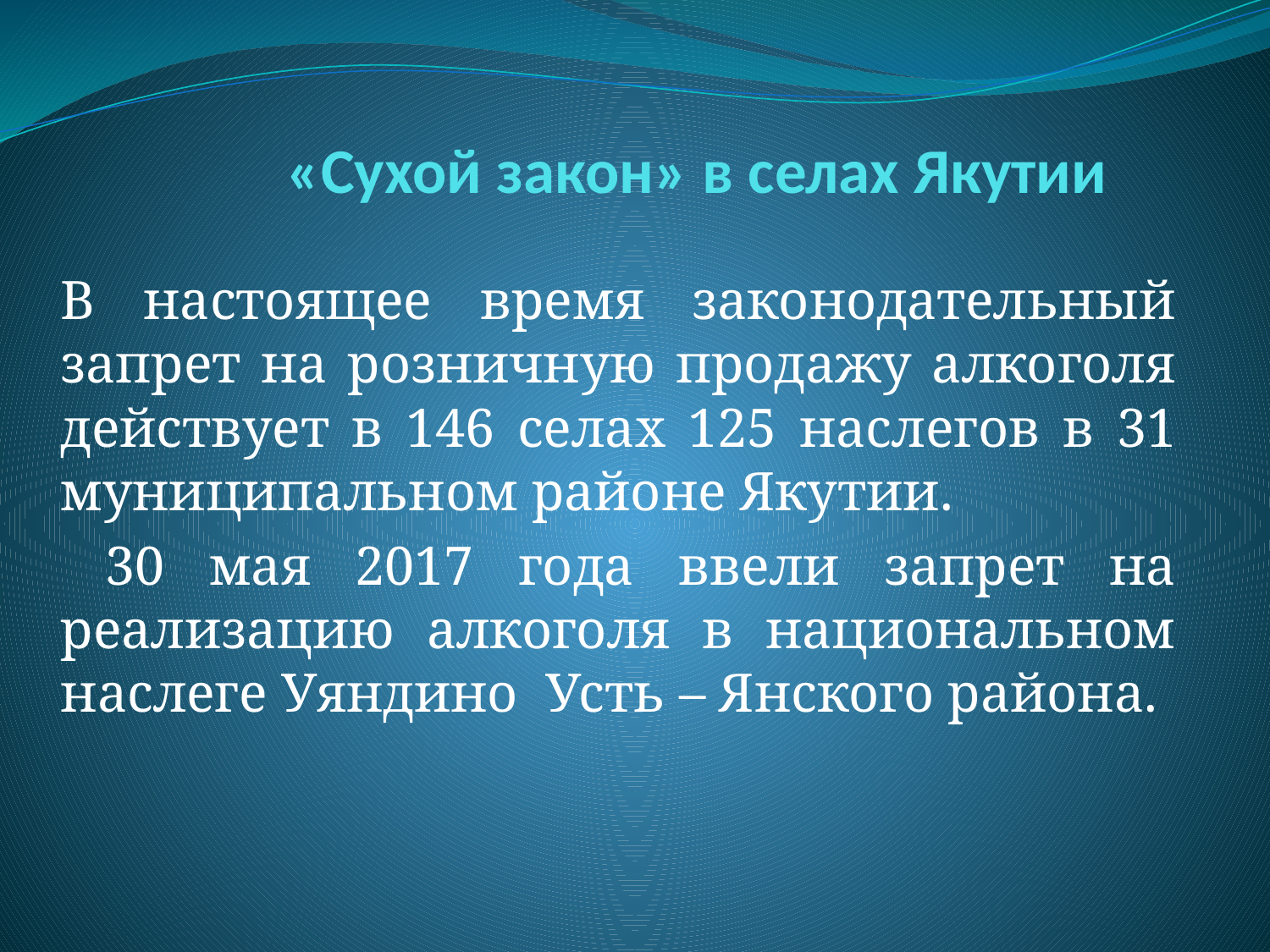

# «Сухой закон» в селах Якутии

В настоящее время законодательный запрет на розничную продажу алкоголя действует в 146 селах 125 наслегов в 31 муниципальном районе Якутии.
 30 мая 2017 года ввели запрет на реализацию алкоголя в национальном наслеге Уяндино  Усть – Янского района.